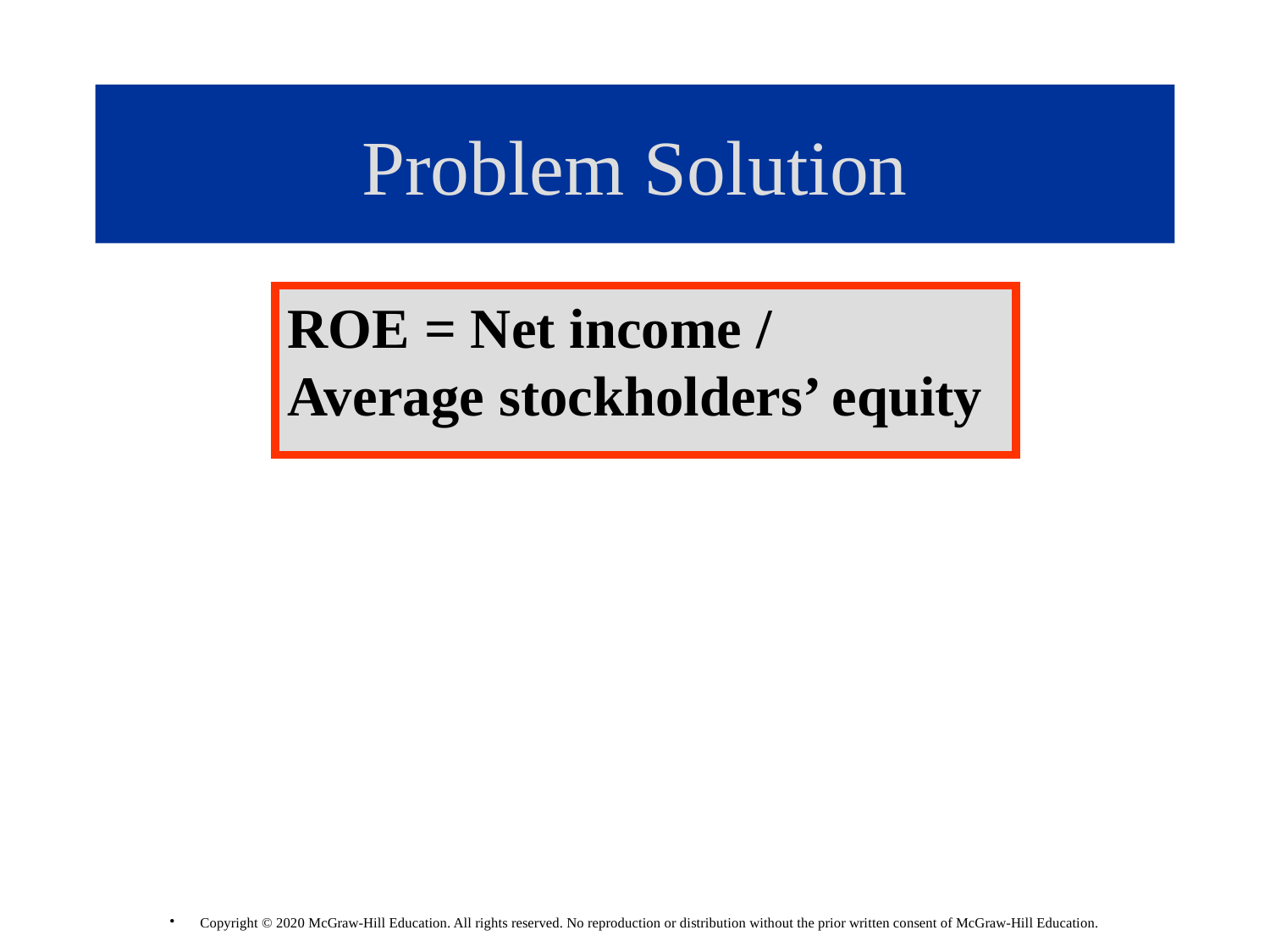

# Problem Solution
ROE = Net income /            Average stockholders’ equity